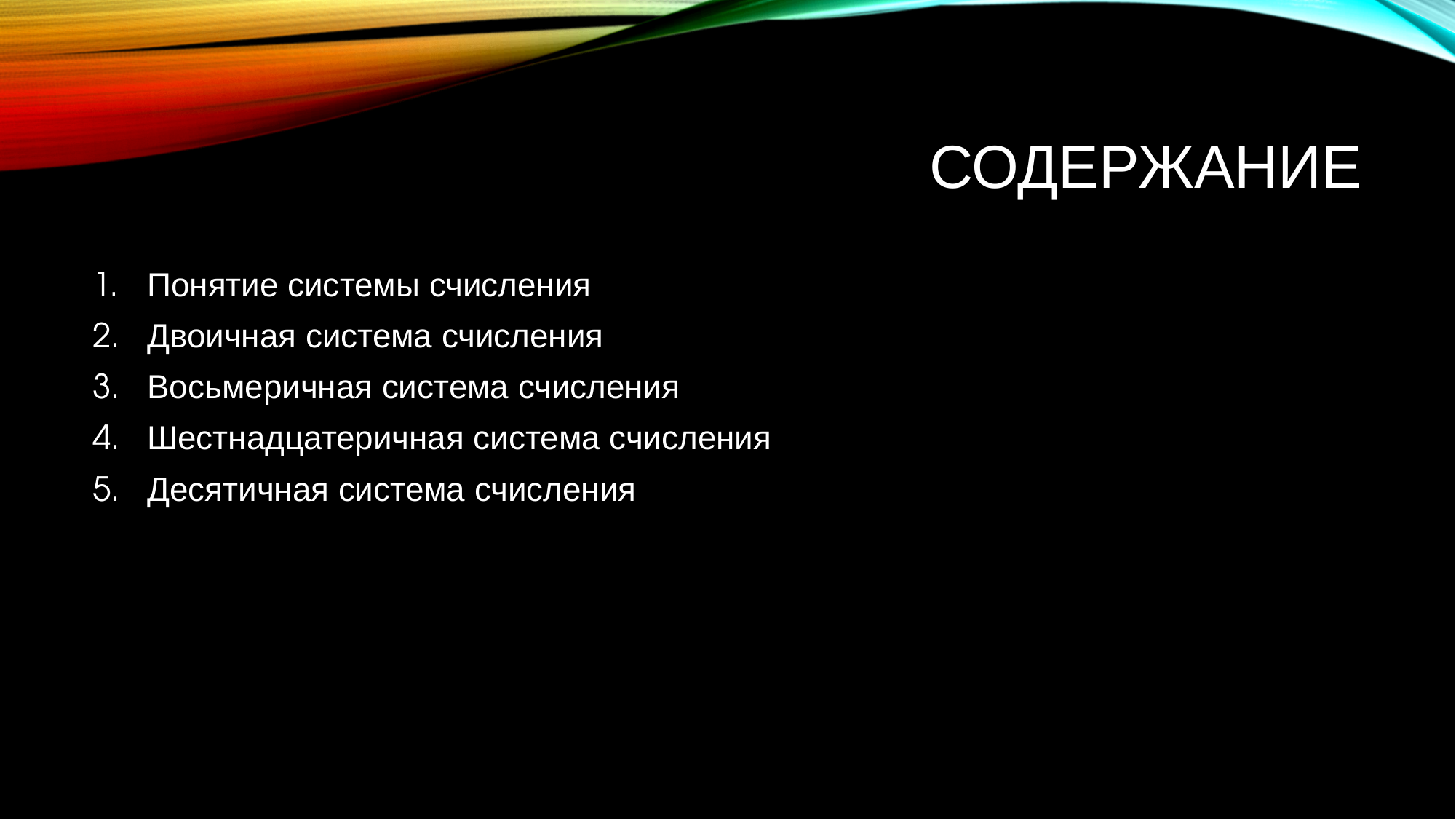

# содержание
Понятие системы счисления
Двоичная система счисления
Восьмеричная система счисления
Шестнадцатеричная система счисления
Десятичная система счисления